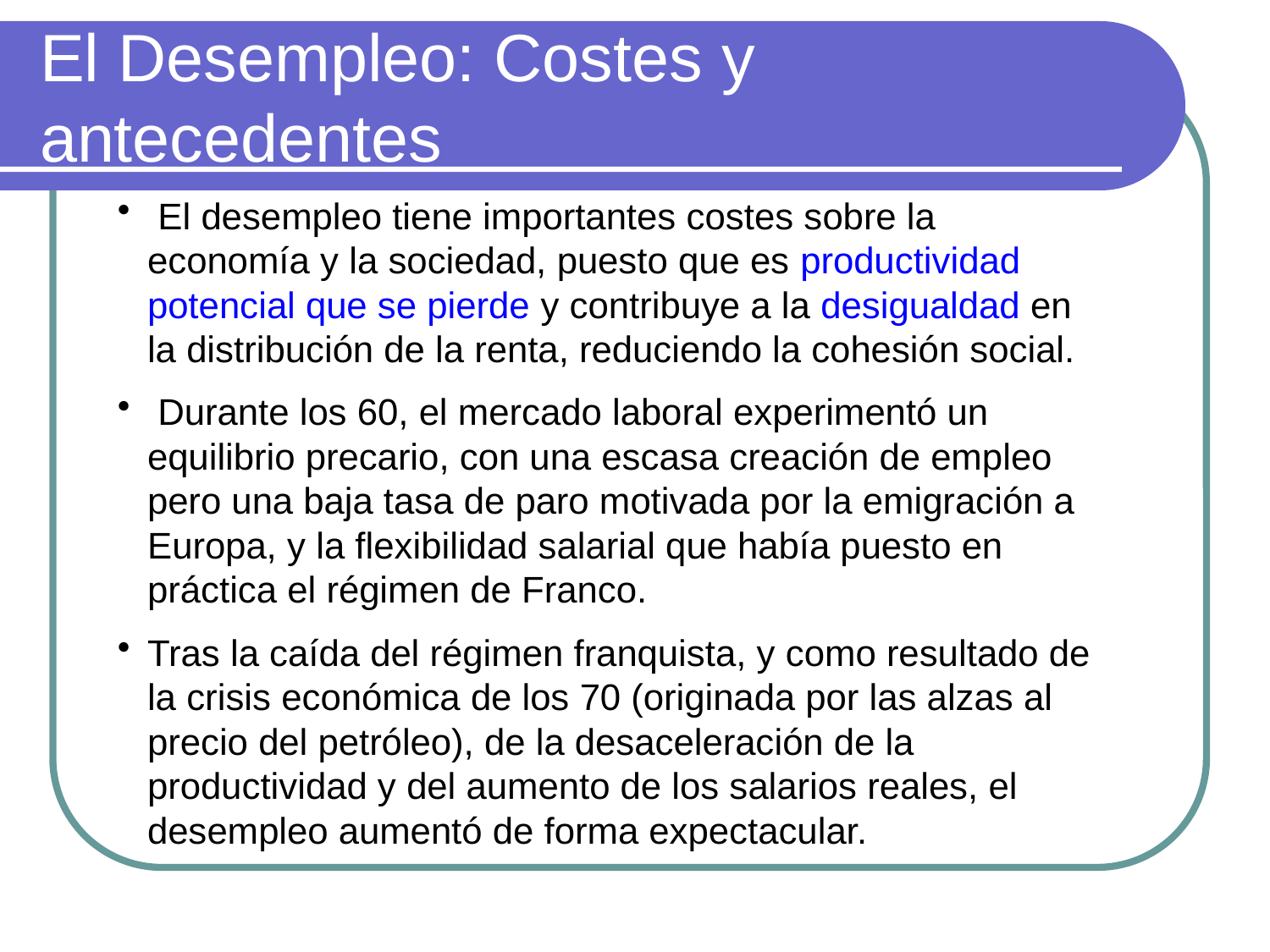

# El Desempleo: Costes y antecedentes
 El desempleo tiene importantes costes sobre la economía y la sociedad, puesto que es productividad potencial que se pierde y contribuye a la desigualdad en la distribución de la renta, reduciendo la cohesión social.
 Durante los 60, el mercado laboral experimentó un equilibrio precario, con una escasa creación de empleo pero una baja tasa de paro motivada por la emigración a Europa, y la flexibilidad salarial que había puesto en práctica el régimen de Franco.
Tras la caída del régimen franquista, y como resultado de la crisis económica de los 70 (originada por las alzas al precio del petróleo), de la desaceleración de la productividad y del aumento de los salarios reales, el desempleo aumentó de forma expectacular.